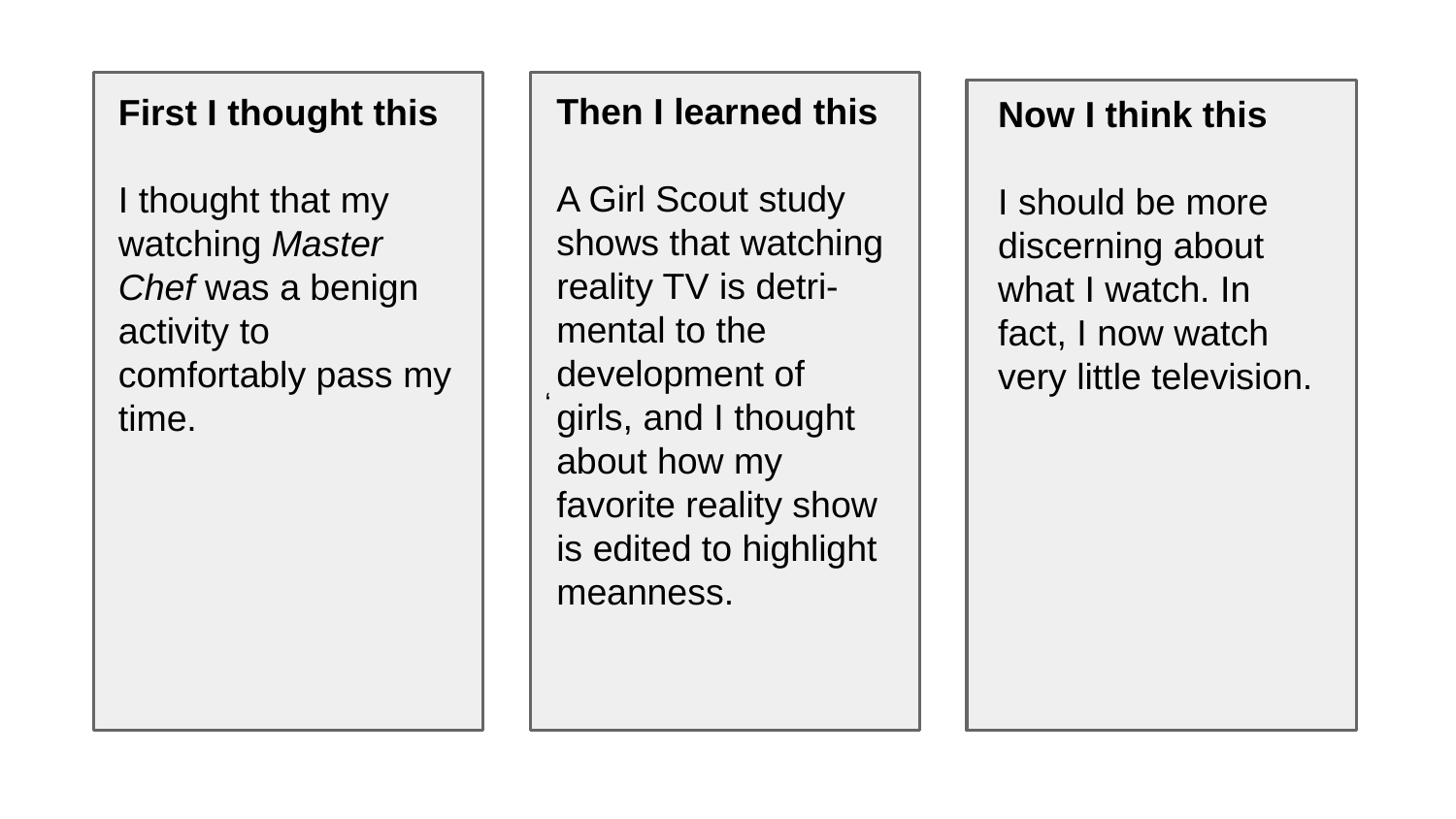

‘
Then I learned this

A Girl Scout study shows that watching reality TV is detri- mental to the development of girls, and I thought about how my favorite reality show  is edited to highlight meanness.
First I thought this

I thought that my watching Master Chef was a benign activity to comfortably pass my time.
Now I think this

I should be more discerning about what I watch. In fact, I now watch very little television.